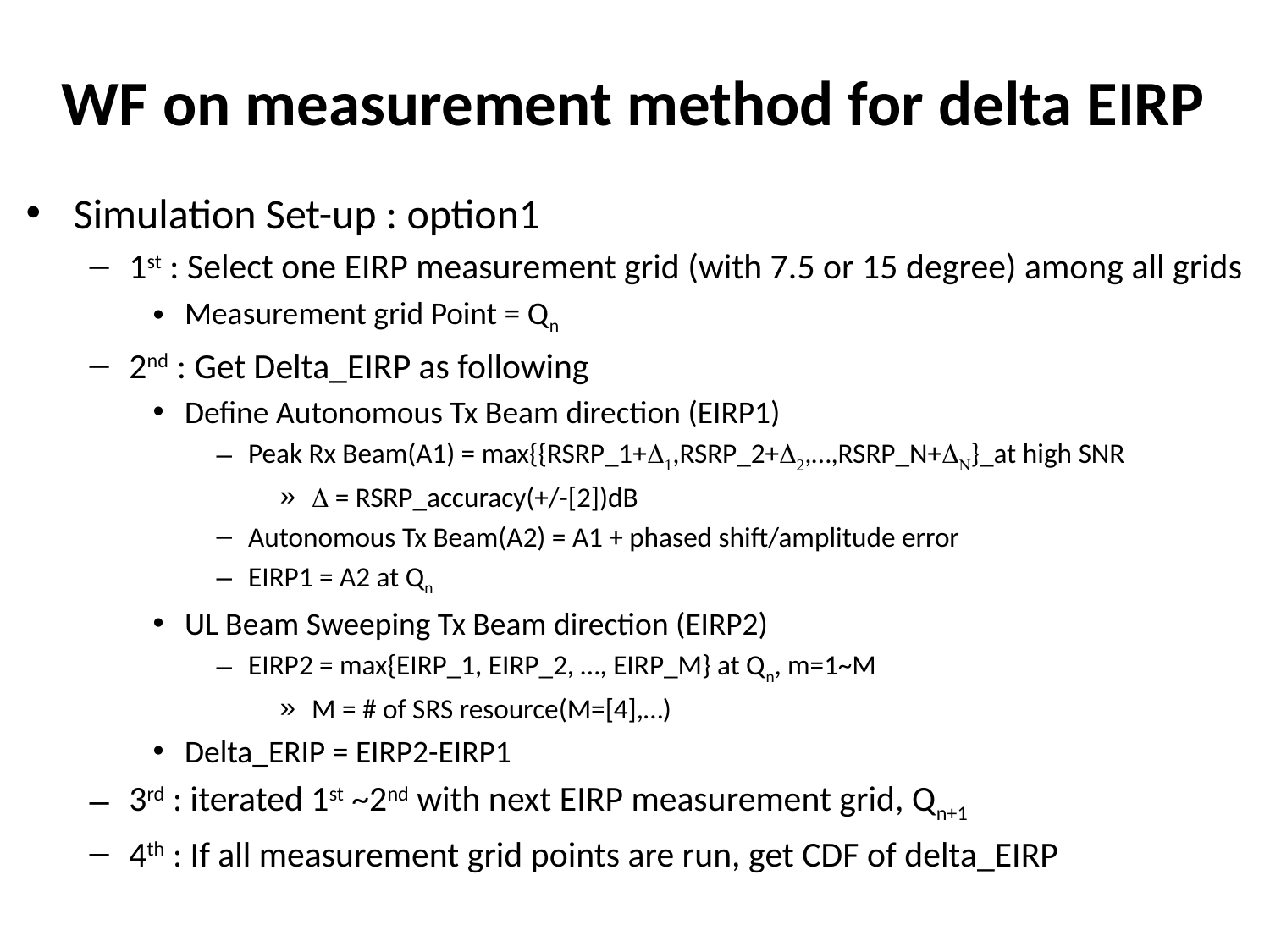

# WF on measurement method for delta EIRP
Simulation Set-up : option1
1st : Select one EIRP measurement grid (with 7.5 or 15 degree) among all grids
Measurement grid Point = Qn
2nd : Get Delta_EIRP as following
Define Autonomous Tx Beam direction (EIRP1)
Peak Rx Beam(A1) = max{{RSRP_1+Δ1,RSRP_2+Δ2,…,RSRP_N+ΔΝ}_at high SNR
Δ = RSRP_accuracy(+/-[2])dB
Autonomous Tx Beam(A2) = A1 + phased shift/amplitude error
EIRP1 = A2 at Qn
UL Beam Sweeping Tx Beam direction (EIRP2)
EIRP2 = max{EIRP_1, EIRP_2, …, EIRP_M} at Qn, m=1~M
M = # of SRS resource(M=[4],…)
Delta_ERIP = EIRP2-EIRP1
3rd : iterated 1st ~2nd with next EIRP measurement grid, Qn+1
4th : If all measurement grid points are run, get CDF of delta_EIRP